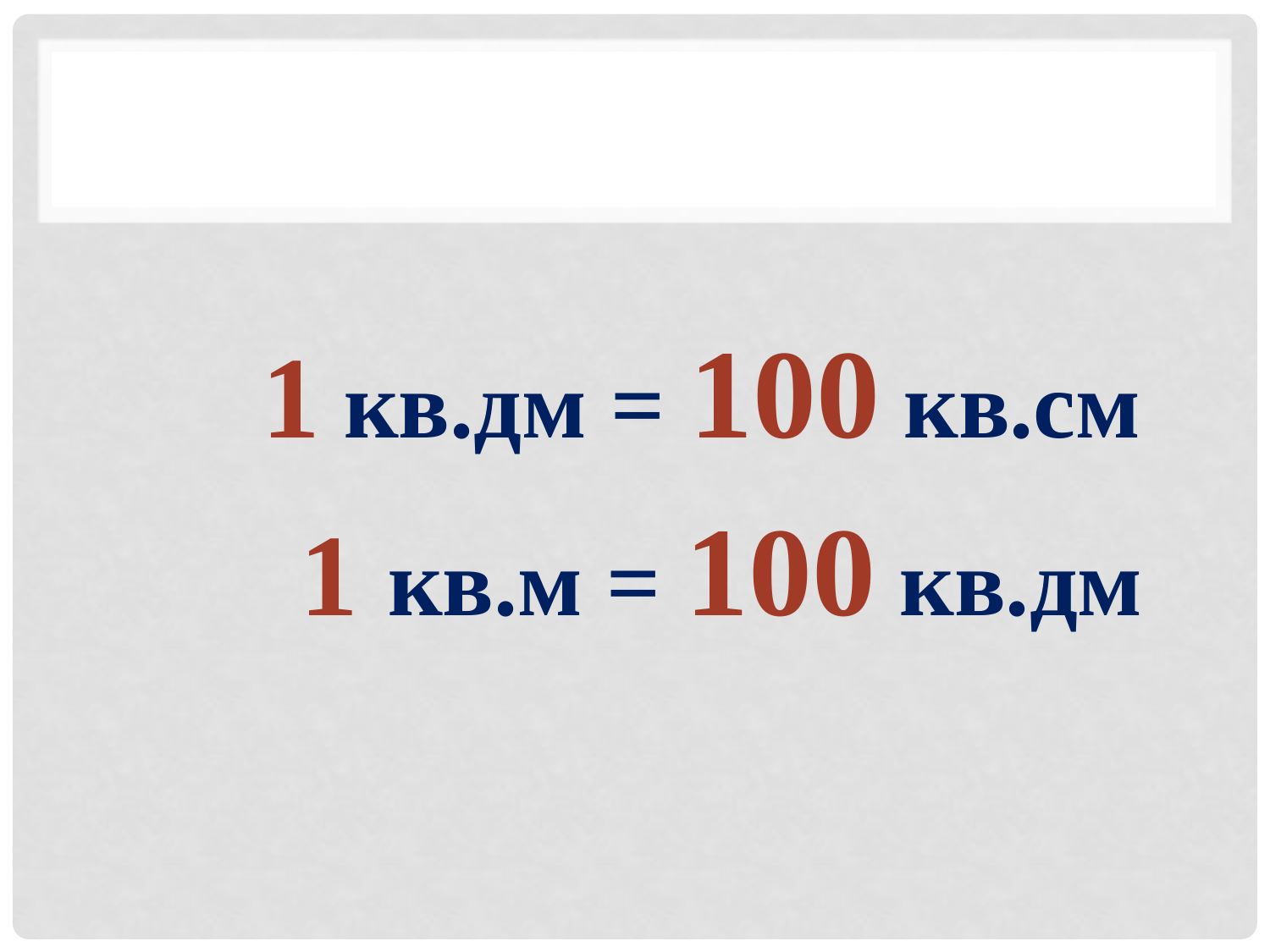

#

      1 кв.дм = 100 кв.см
       1 кв.м = 100 кв.дм